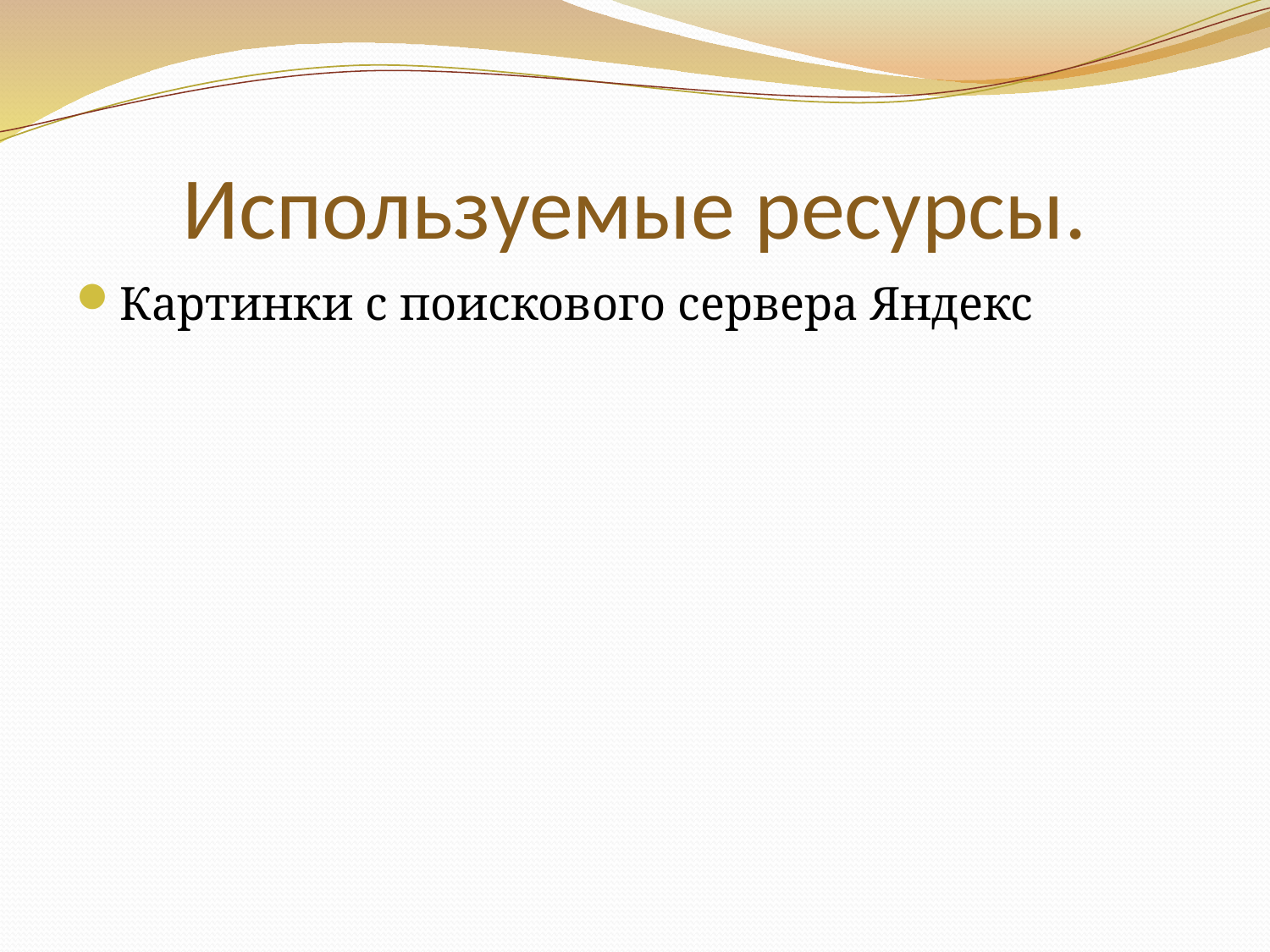

# Используемые ресурсы.
Картинки с поискового сервера Яндекс